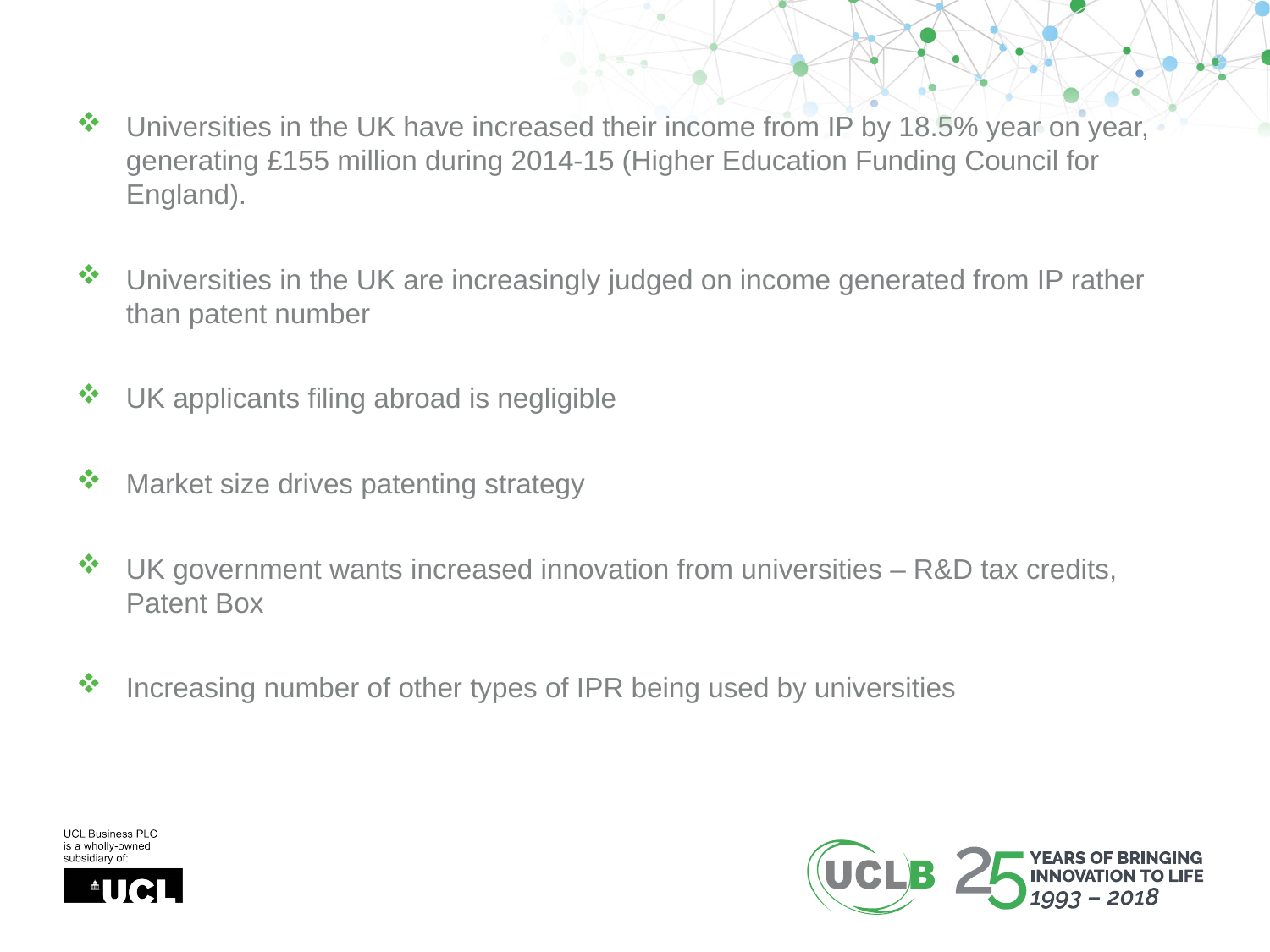

Universities in the UK have increased their income from IP by 18.5% year on year, generating £155 million during 2014-15 (Higher Education Funding Council for England).

Universities in the UK are increasingly judged on income generated from IP rather than patent number

UK applicants filing abroad is negligible

Market size drives patenting strategy

UK government wants increased innovation from universities – R&D tax credits, Patent Box

Increasing number of other types of IPR being used by universities